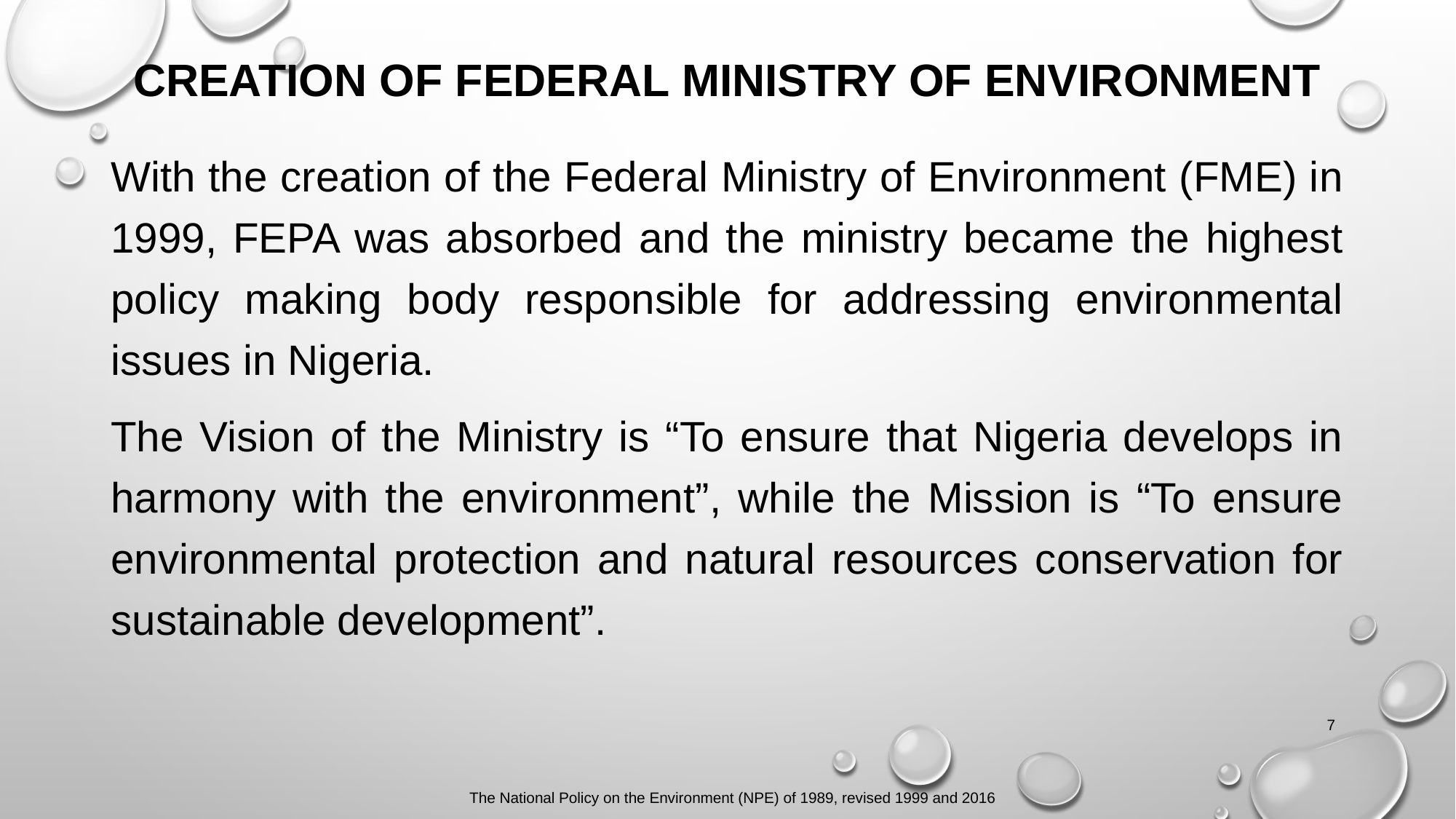

# Creation of federal ministry of environment
With the creation of the Federal Ministry of Environment (FME) in 1999, FEPA was absorbed and the ministry became the highest policy making body responsible for addressing environmental issues in Nigeria.
The Vision of the Ministry is “To ensure that Nigeria develops in harmony with the environment”, while the Mission is “To ensure environmental protection and natural resources conservation for sustainable development”.
7
The National Policy on the Environment (NPE) of 1989, revised 1999 and 2016